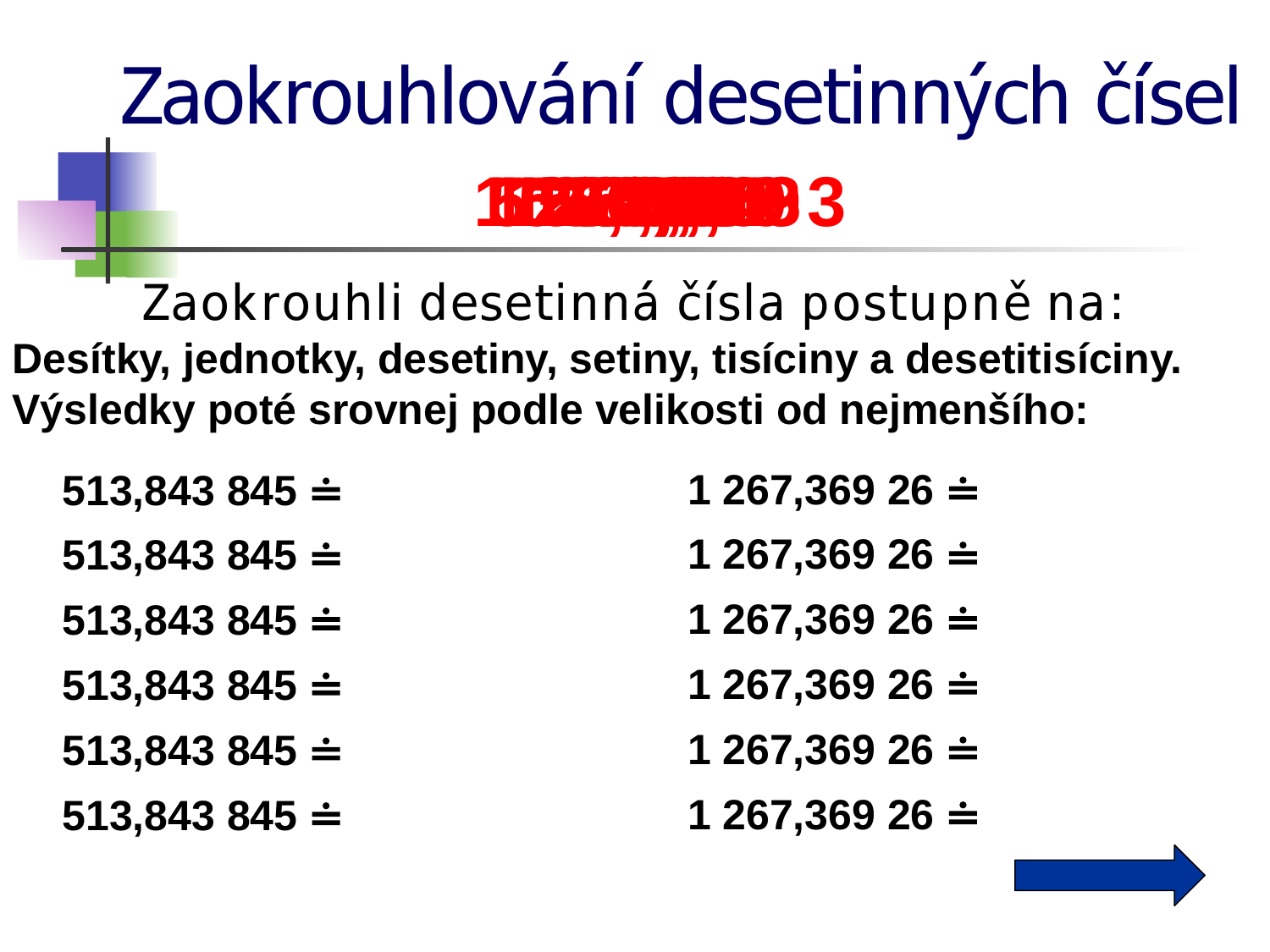

# Zaokrouhlování desetinných čísel
513,843 8
513,844
513,84
513,8
514
510
1 270
1 267
1 267,4
1 267,37
1 267,369
1 267,369 3
Zaokrouhli desetinná čísla postupně na:
Desítky, jednotky, desetiny, setiny, tisíciny a desetitisíciny. Výsledky poté srovnej podle velikosti od nejmenšího:
1 267,369 26 ≐
513,843 845 ≐
1 267,369 26 ≐
513,843 845 ≐
1 267,369 26 ≐
513,843 845 ≐
1 267,369 26 ≐
513,843 845 ≐
1 267,369 26 ≐
513,843 845 ≐
1 267,369 26 ≐
513,843 845 ≐